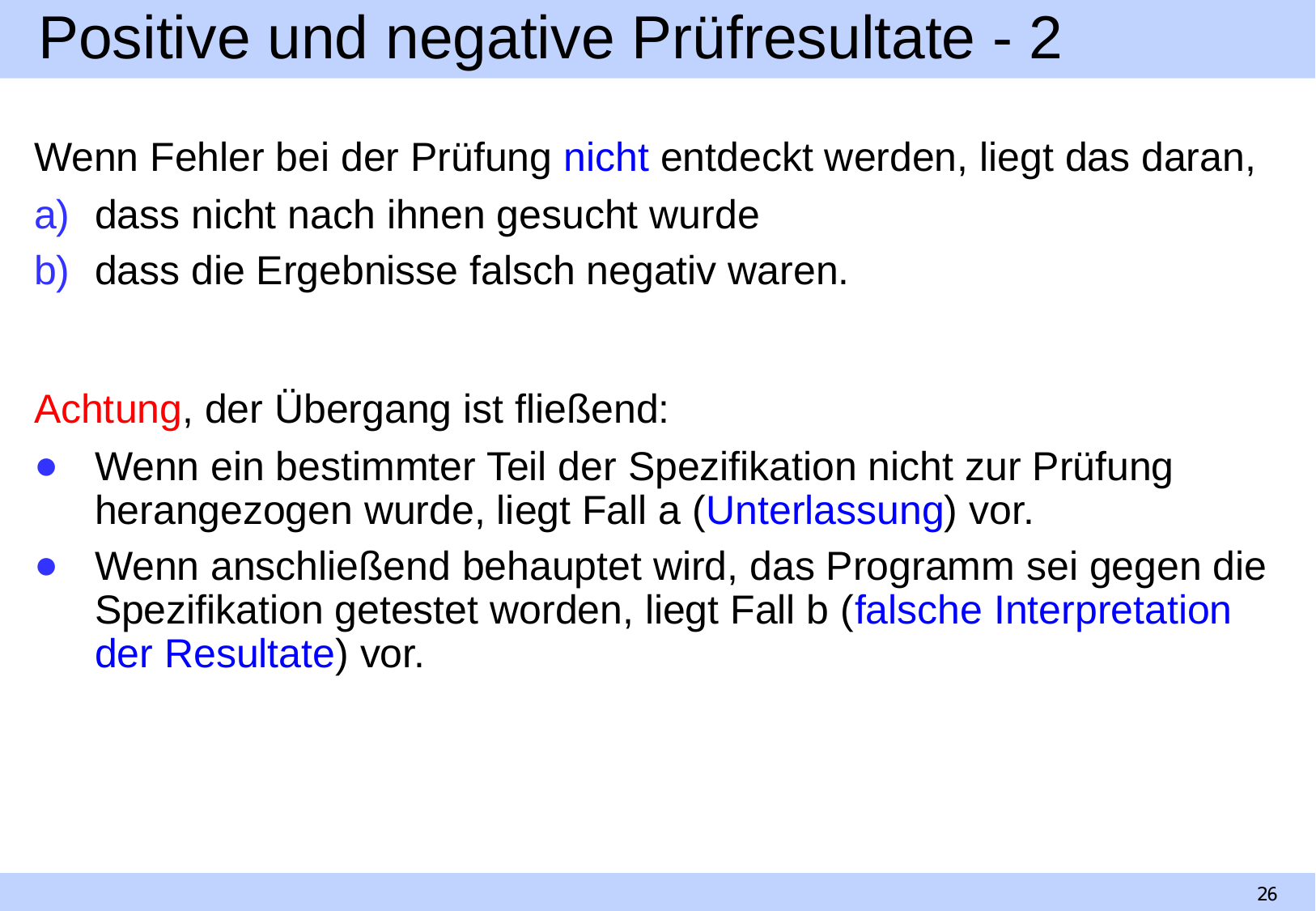

# Positive und negative Prüfresultate - 2
Wenn Fehler bei der Prüfung nicht entdeckt werden, liegt das daran,
dass nicht nach ihnen gesucht wurde
dass die Ergebnisse falsch negativ waren.

Achtung, der Übergang ist fließend:
Wenn ein bestimmter Teil der Spezifikation nicht zur Prüfung herangezogen wurde, liegt Fall a (Unterlassung) vor.
Wenn anschließend behauptet wird, das Programm sei gegen die Spezifikation getestet worden, liegt Fall b (falsche Interpretation der Resultate) vor.

26